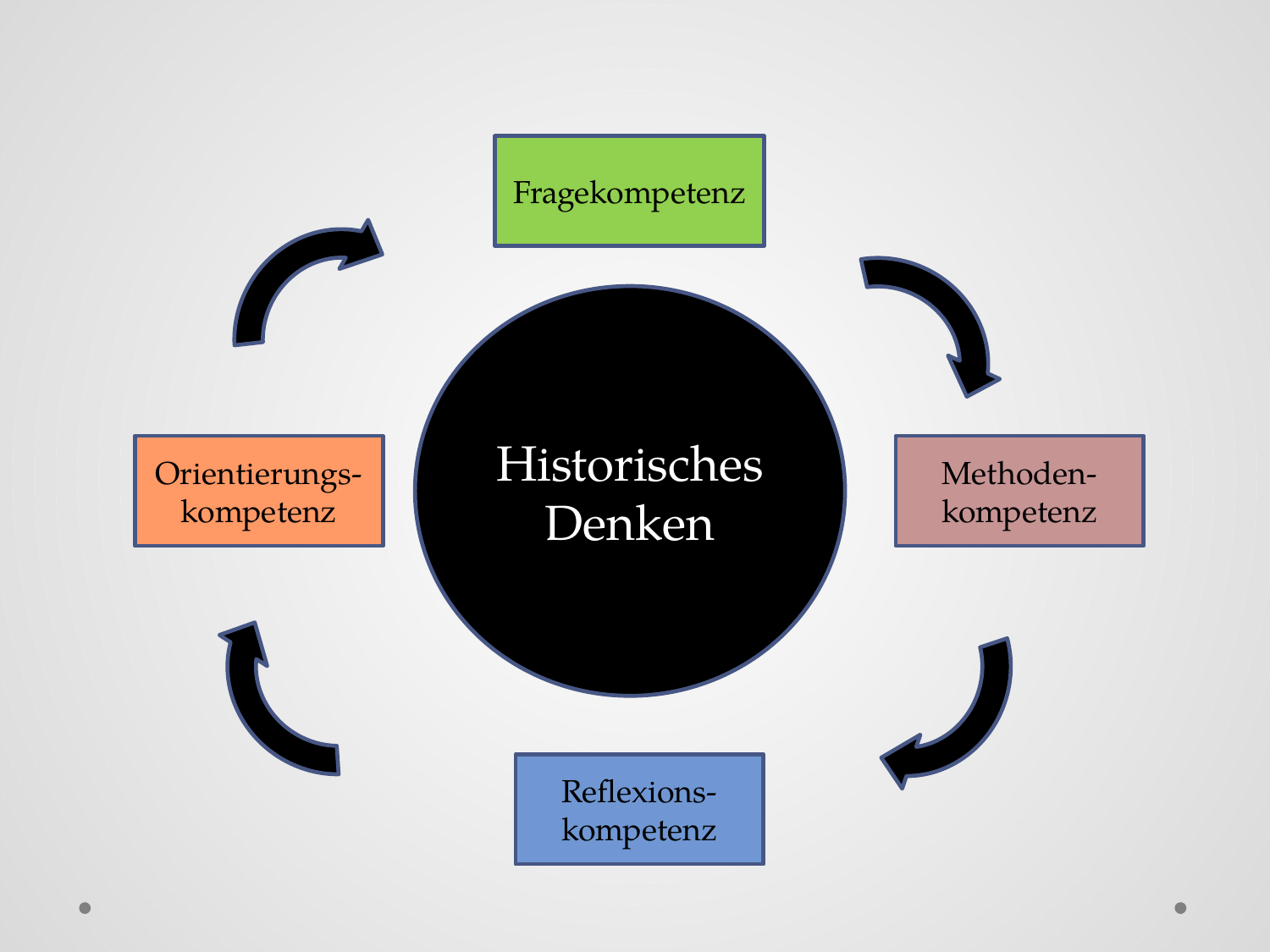

Fragekompetenz

Historisches Denken
Orientierungs-
kompetenz
Methoden-kompetenz

Reflexions-kompetenz